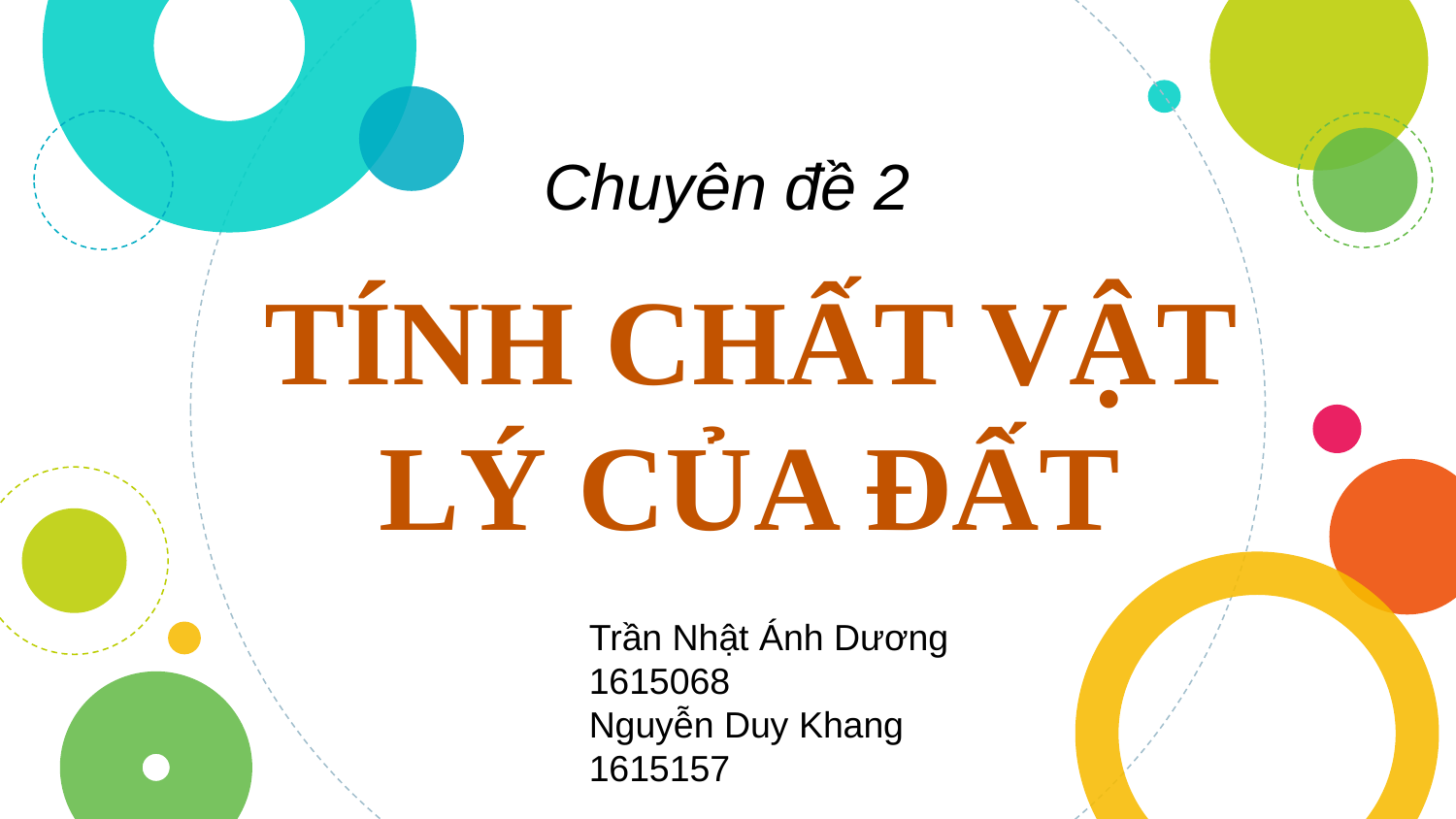

Chuyên đề 2
# TÍNH CHẤT VẬT LÝ CỦA ĐẤT
Trần Nhật Ánh Dương    1615068
Nguyễn Duy Khang        1615157